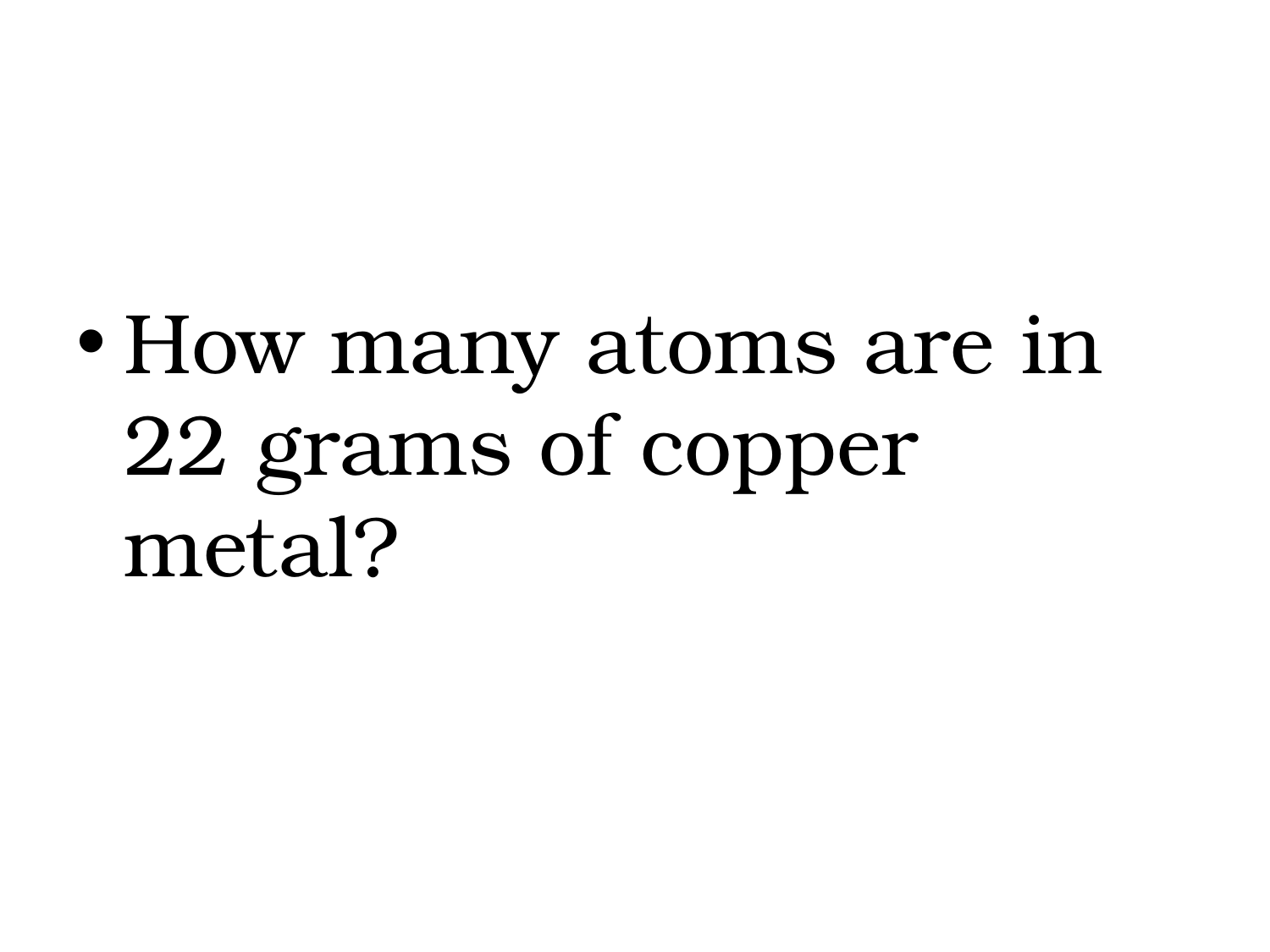

How many atoms are in 22 grams of copper metal?